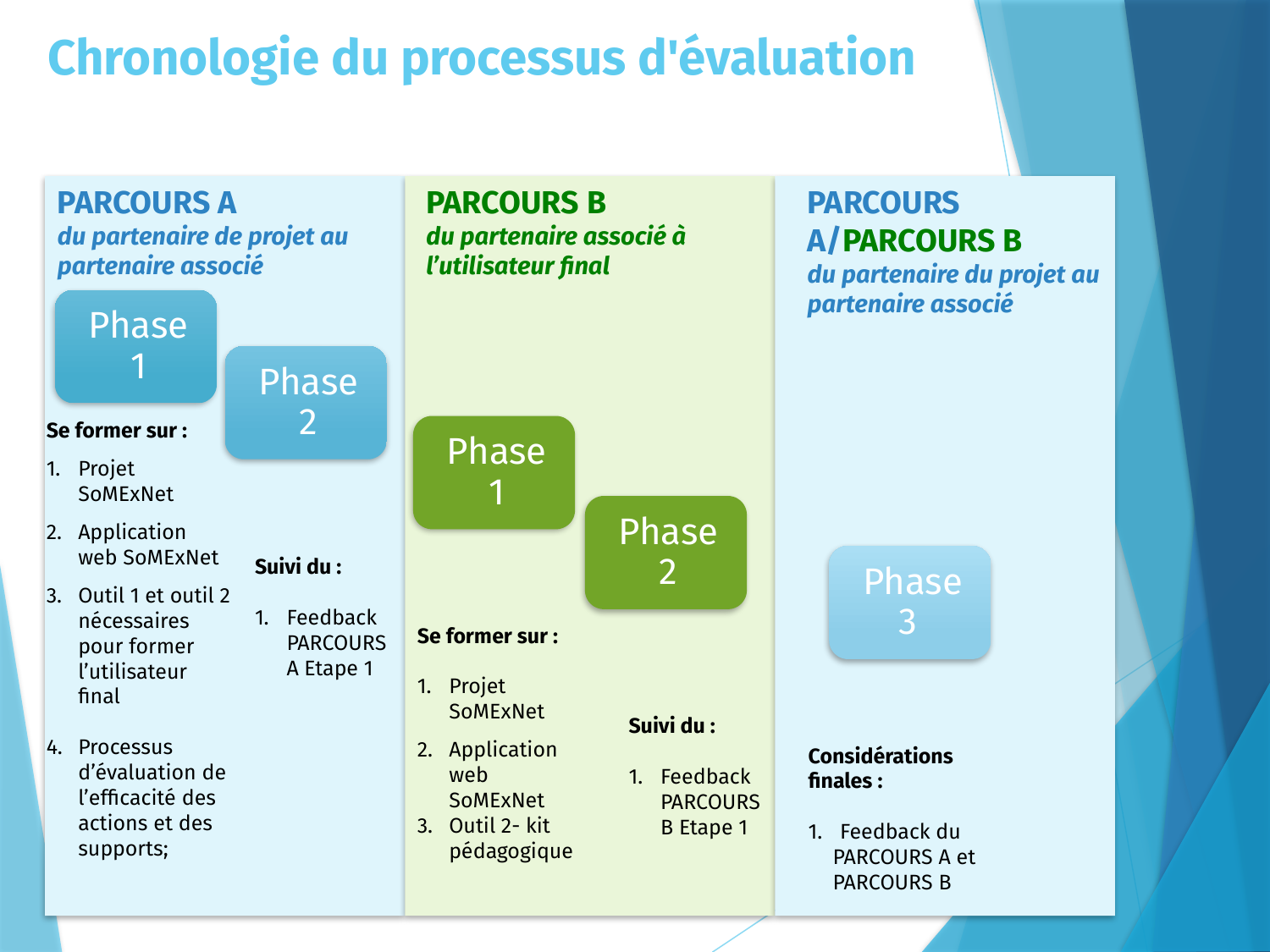

# Chronologie du processus d'évaluation

PARCOURS A
du partenaire de projet au partenaire associé

PARCOURS B
du partenaire associé à l’utilisateur final

PARCOURS A/PARCOURS B
du partenaire du projet au partenaire associé
Phase 1
Phase 2
Phase 1
Phase 2
Phase 3
Se former sur :

Projet SoMExNet

Application web SoMExNet

Outil 1 et outil 2 nécessaires pour former l’utilisateur final

Processus d’évaluation de l’efficacité des actions et des supports;
Suivi du :

Feedback PARCOURS A Etape 1
Se former sur :

Projet SoMExNet

Application web SoMExNet
Outil 2- kit pédagogique

Suivi du :

Feedback PARCOURS B Etape 1
Considérations finales :

Feedback du
PARCOURS A et PARCOURS B